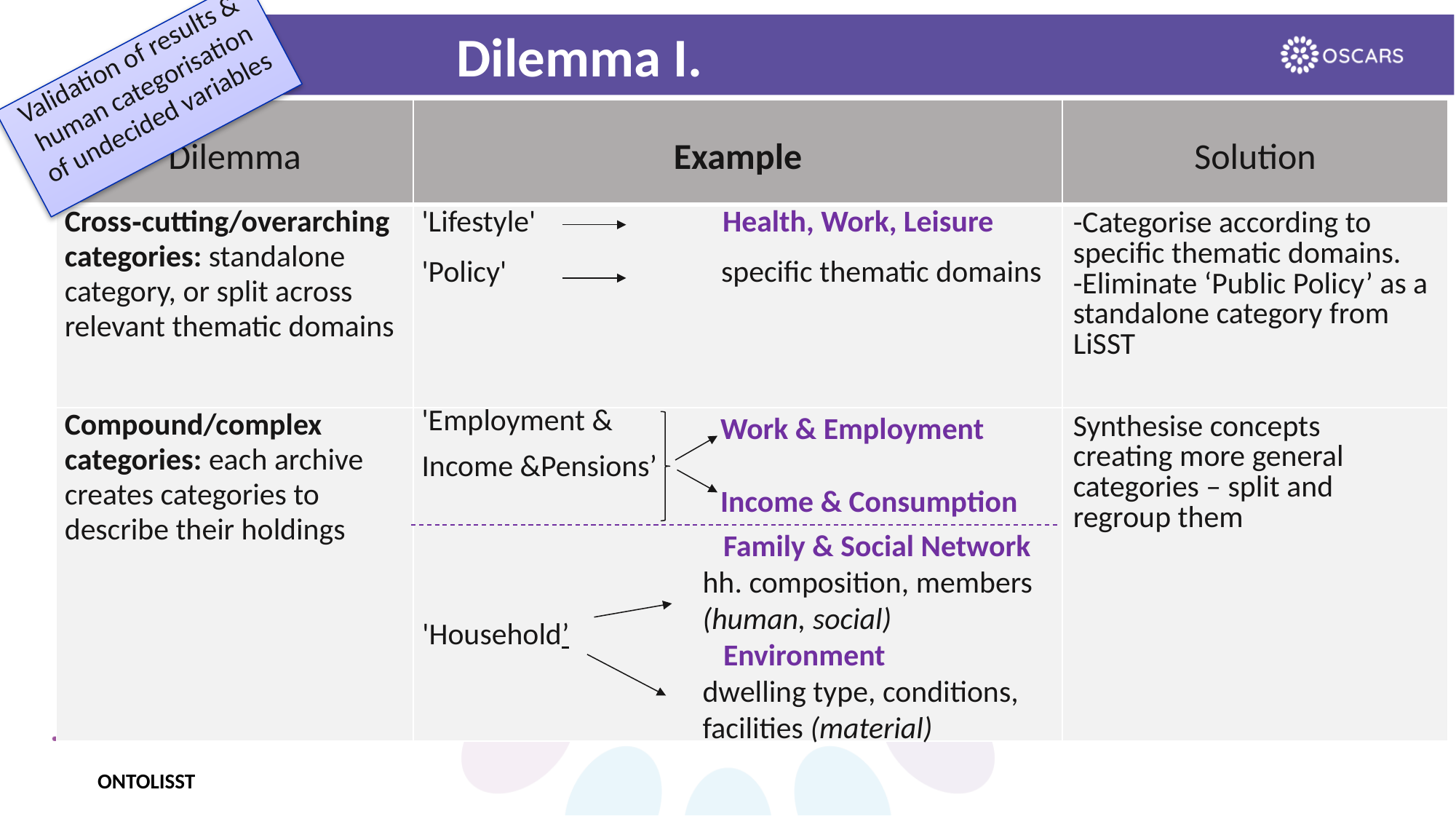

Validation of results & human categorisation of undecided variables

# Dilemma I.
| Dilemma | Example | Solution |
| --- | --- | --- |
| Cross‑cutting/overarching categories: standalone category, or split across relevant thematic domains | 'Lifestyle' Health, Work, Leisure 'Policy' specific thematic domains | -Categorise according to specific thematic domains. -Eliminate ‘Public Policy’ as a standalone category from LiSST |
| Compound/complex categories: each archive creates categories to describe their holdings | 'Employment & Income &Pensions’ | Synthesise concepts creating more general categories – split and regroup them |
Work & Employment

Income & Consumption

   Family & Social Network
hh. composition, members (human, social)
   Environment
dwelling type, conditions,
facilities (material)
'Household’

ONTOLISST